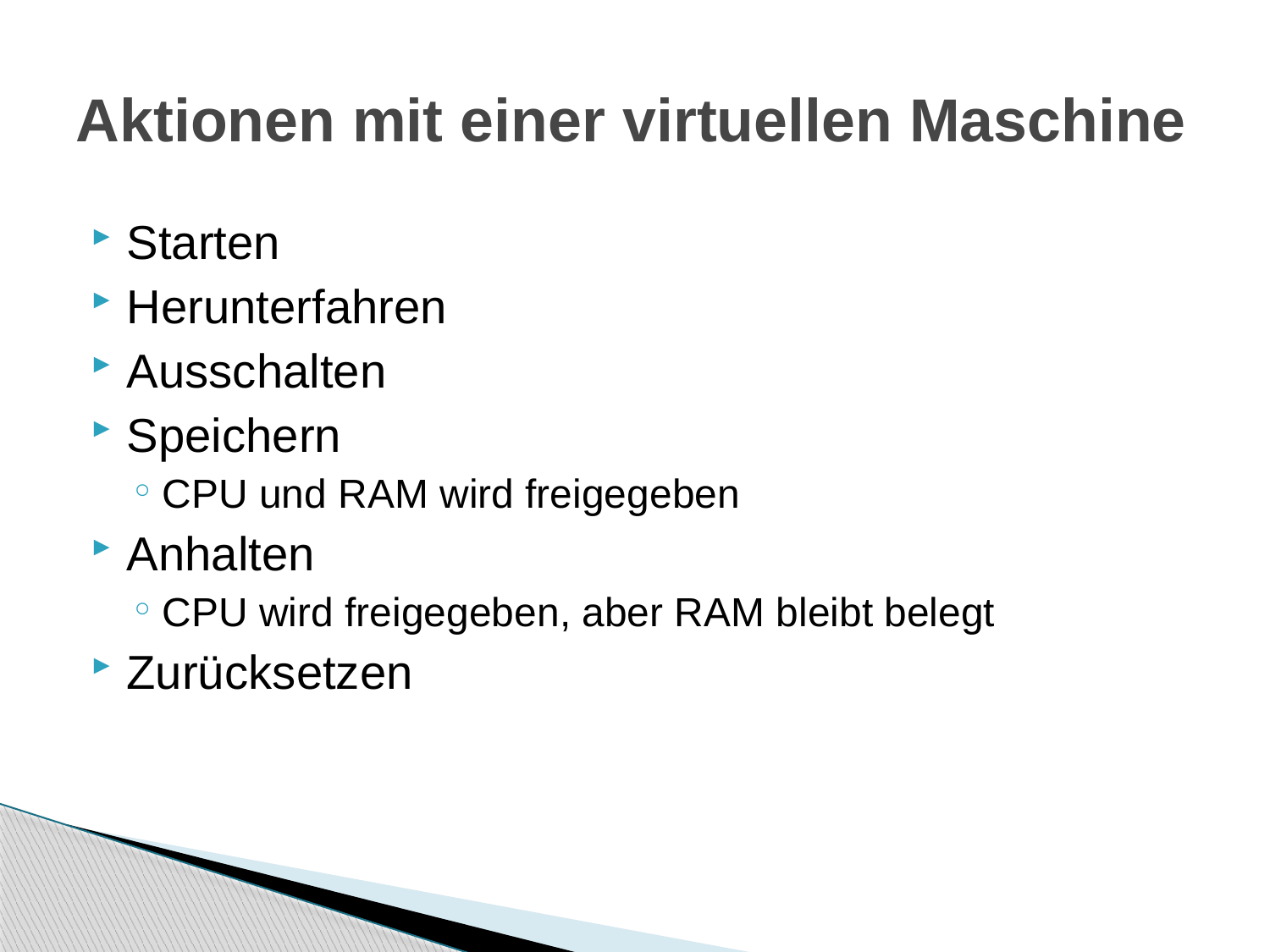

# Aktionen mit einer virtuellen Maschine
Starten
Herunterfahren
Ausschalten
Speichern
CPU und RAM wird freigegeben
Anhalten
CPU wird freigegeben, aber RAM bleibt belegt
Zurücksetzen